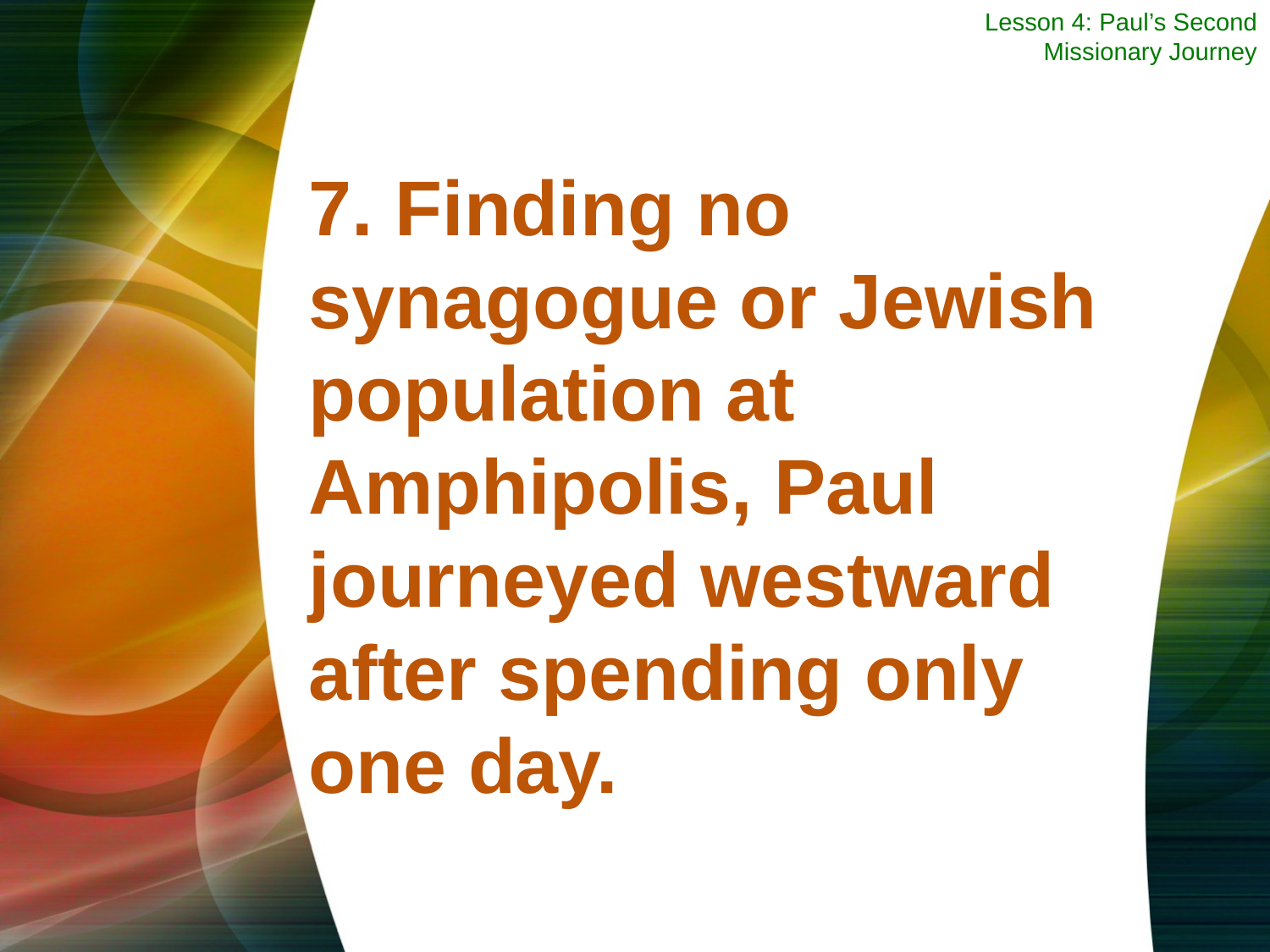

Lesson 4: Paul’s Second Missionary Journey
7. Finding no synagogue or Jewish population at Amphipolis, Paul journeyed westward after spending only one day.